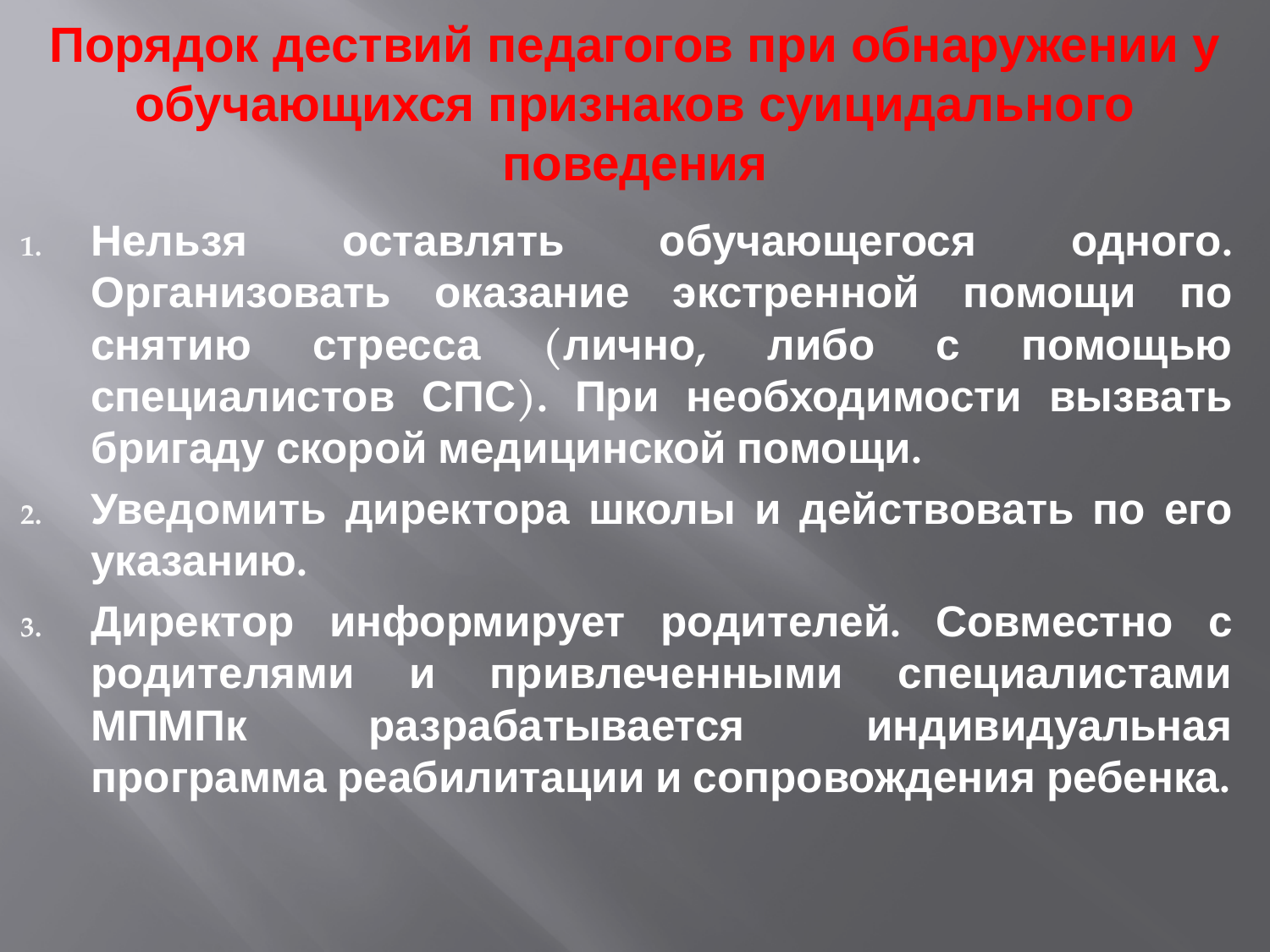

# Порядок дествий педагогов при обнаружении у обучающихся признаков суицидального поведения
Нельзя оставлять обучающегося одного. Организовать оказание экстренной помощи по снятию стресса (лично, либо с помощью специалистов СПС). При необходимости вызвать бригаду скорой медицинской помощи.
Уведомить директора школы и действовать по его указанию.
Директор информирует родителей. Совместно с родителями и привлеченными специалистами МПМПк разрабатывается индивидуальная программа реабилитации и сопровождения ребенка.